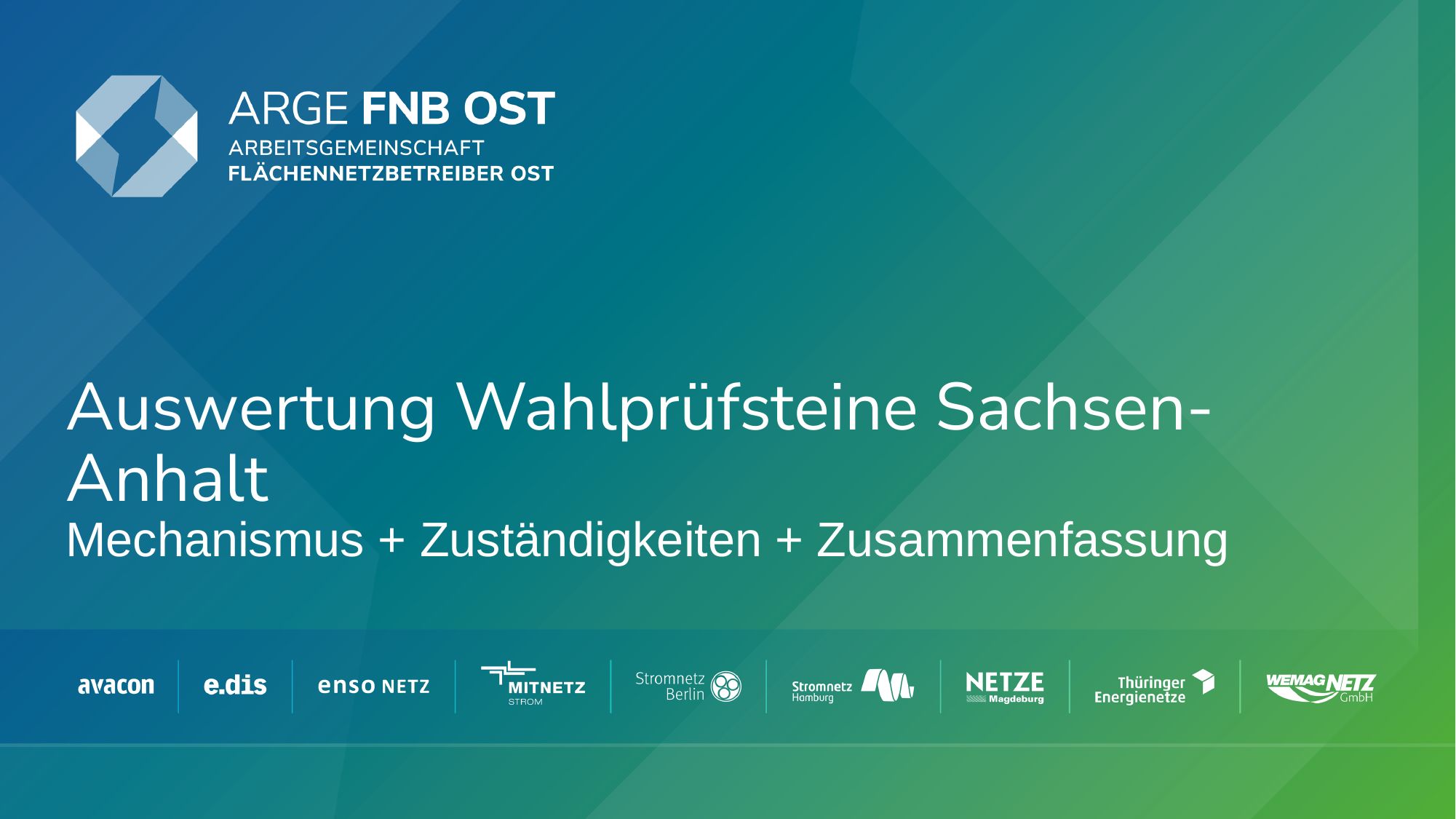

# Auswertung Wahlprüfsteine Sachsen-Anhalt
Mechanismus + Zuständigkeiten + Zusammenfassung